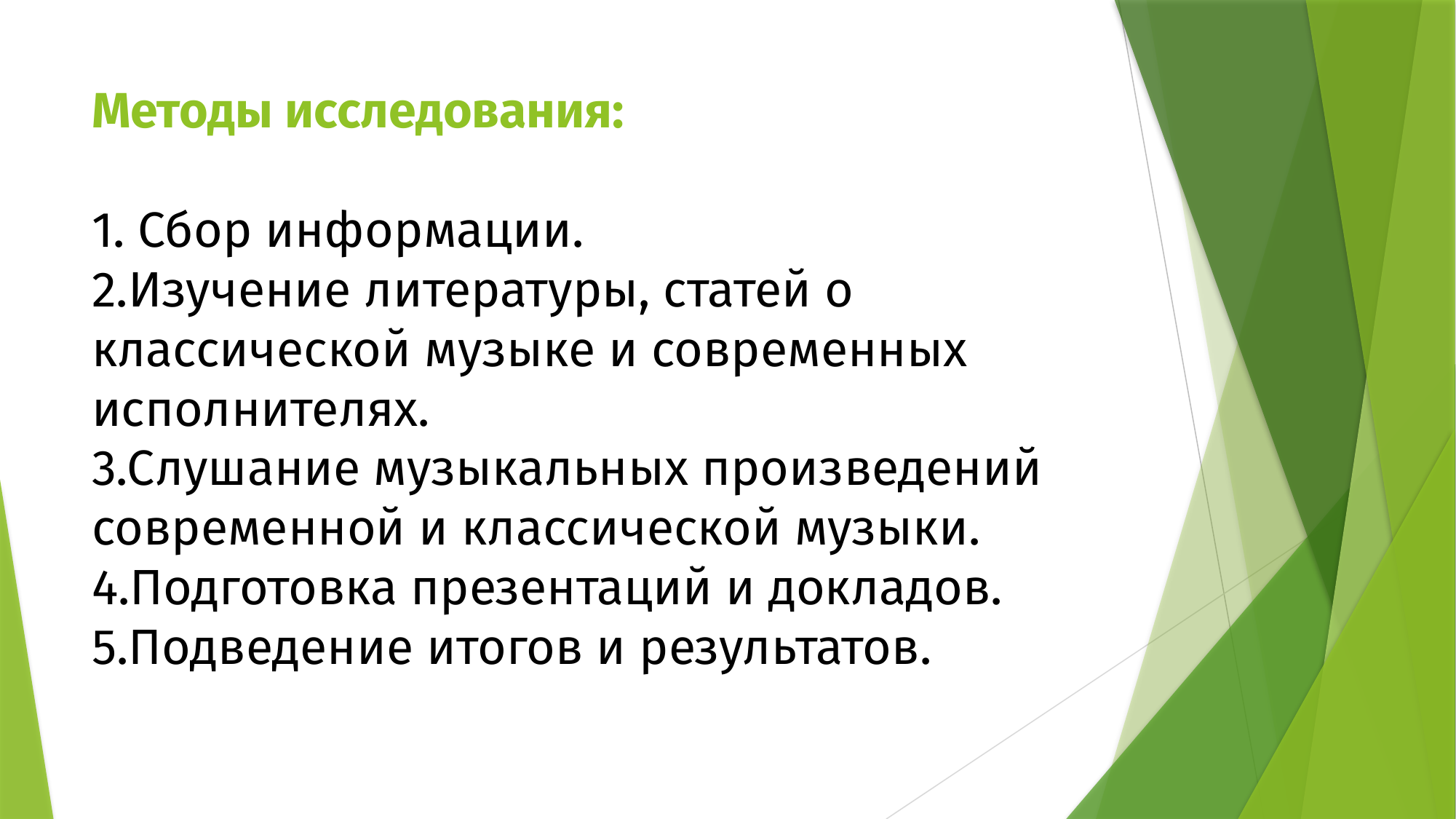

# Методы исследования: 1. Сбор информации. 2.Изучение литературы, статей о классической музыке и современных исполнителях. 3.Слушание музыкальных произведений современной и классической музыки. 4.Подготовка презентаций и докладов. 5.Подведение итогов и результатов.